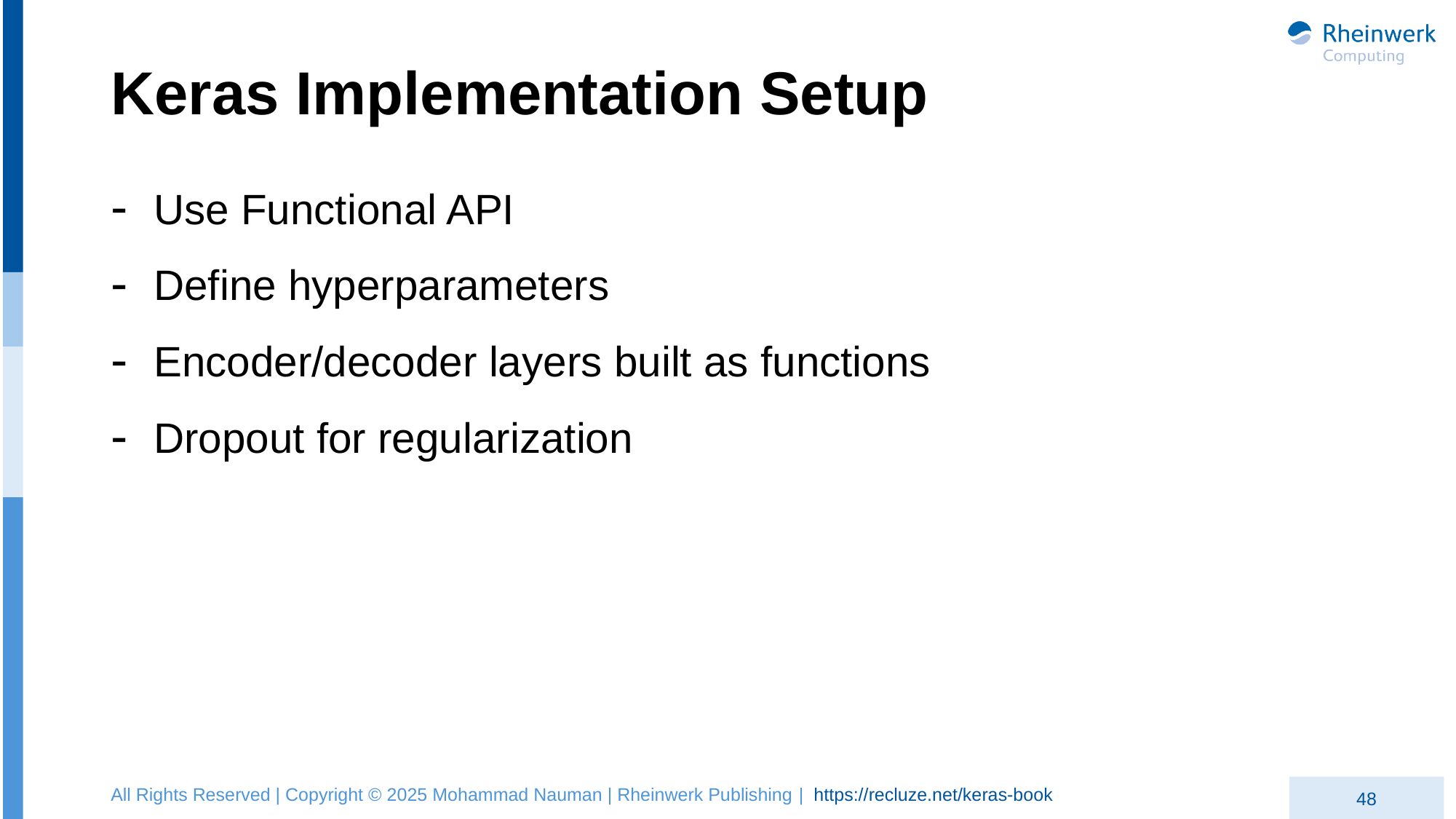

# Keras Implementation Setup
Use Functional API
Define hyperparameters
Encoder/decoder layers built as functions
Dropout for regularization